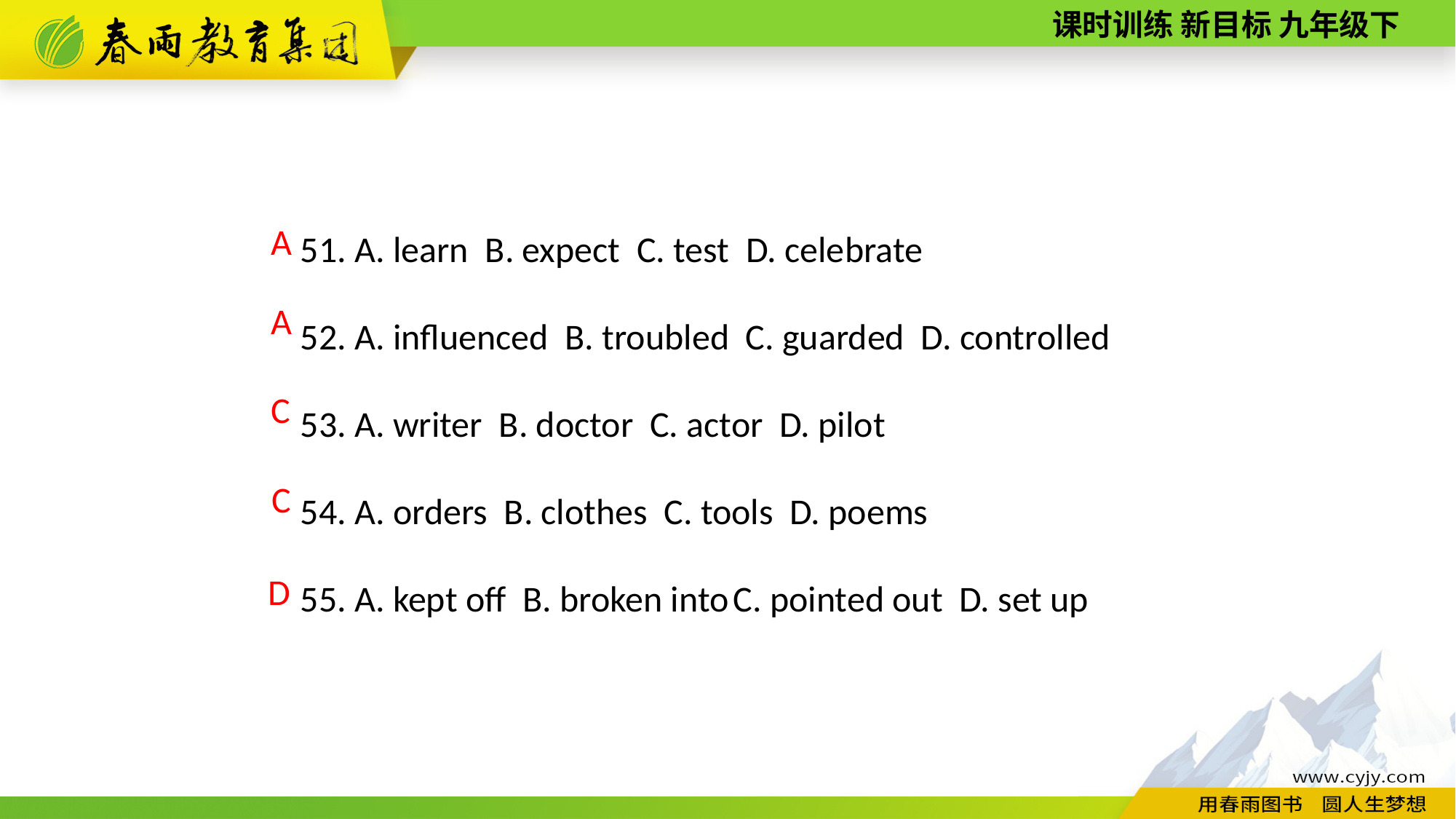

51. A. learn  B. expect  C. test  D. celebrate
52. A. influenced  B. troubled  C. guarded  D. controlled
53. A. writer  B. doctor  C. actor  D. pilot
54. A. orders  B. clothes  C. tools  D. poems
55. A. kept off  B. broken into C. pointed out  D. set up
A
A
C
C
D